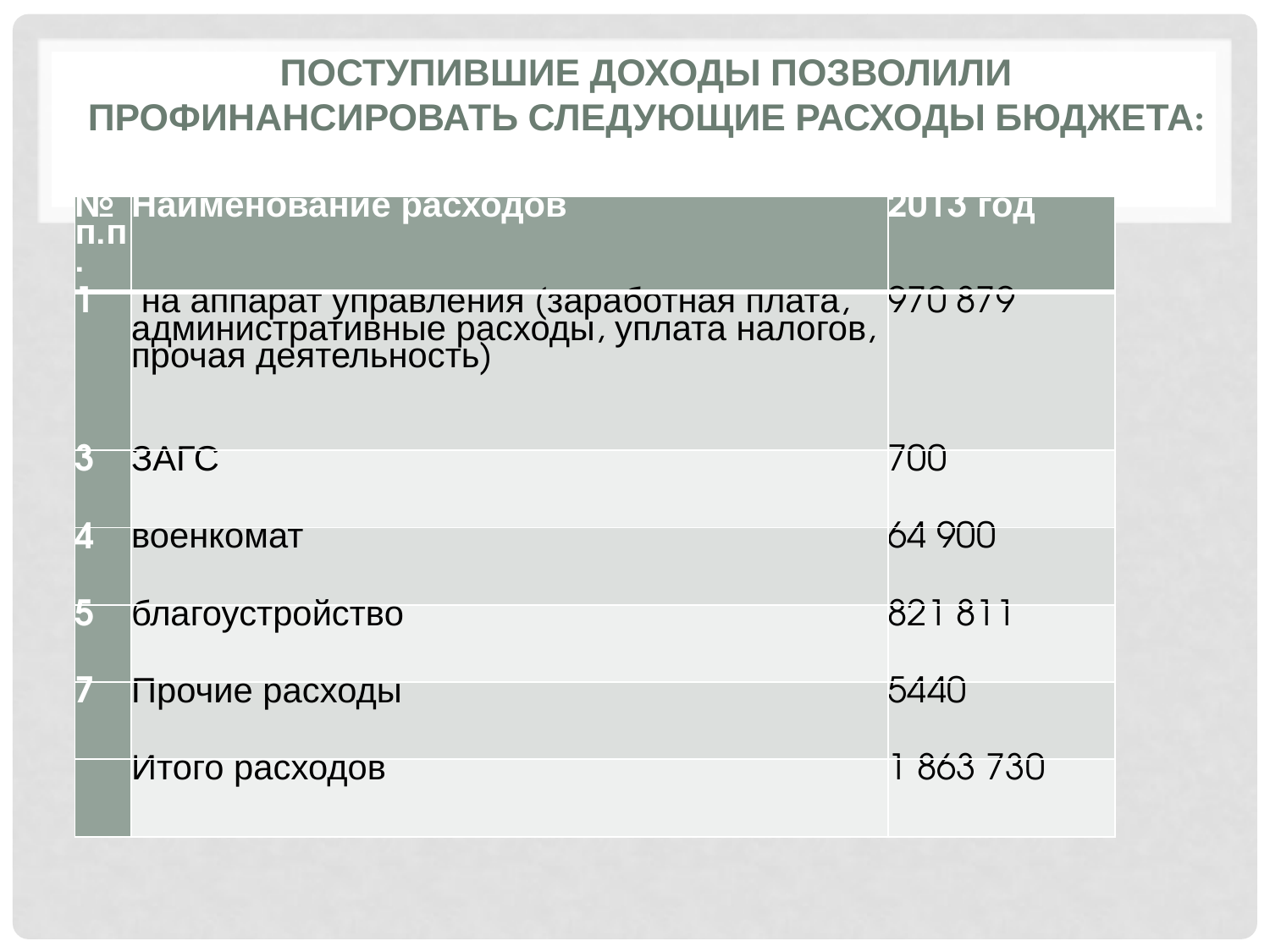

# Поступившие доходы позволили профинансировать следующие расходы бюджета:
| № п.п. | Наименование расходов | 2013 год |
| --- | --- | --- |
| 1 | на аппарат управления (заработная плата, административные расходы, уплата налогов, прочая деятельность) | 970 879 |
| 3 | ЗАГС | 700 |
| 4 | военкомат | 64 900 |
| 5 | благоустройство | 821 811 |
| 7 | Прочие расходы | 5440 |
|  | Итого расходов | 1 863 730 |